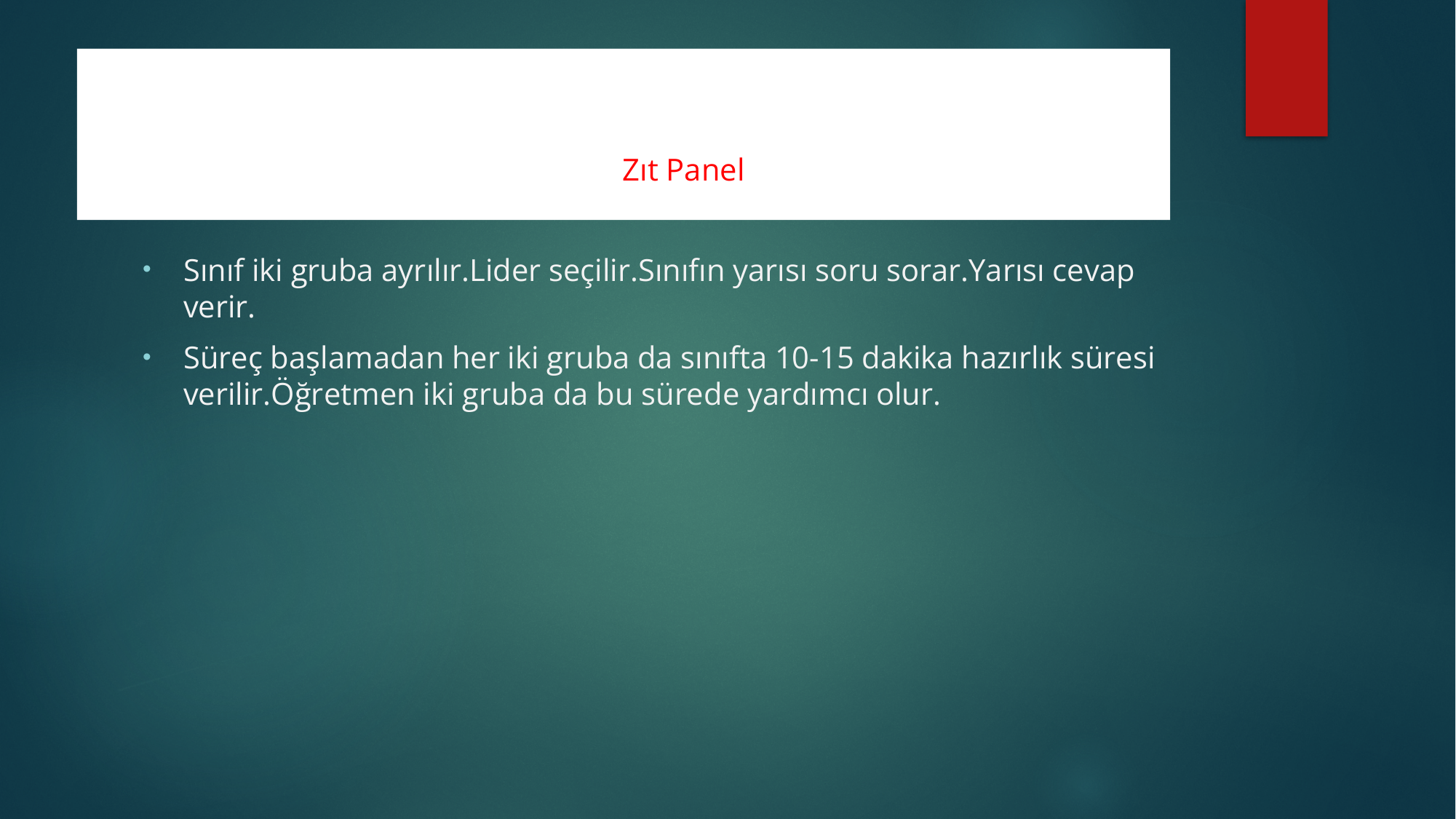

# Zıt Panel

Sınıf iki gruba ayrılır.Lider seçilir.Sınıfın yarısı soru sorar.Yarısı cevap verir.
Süreç başlamadan her iki gruba da sınıfta 10-15 dakika hazırlık süresi verilir.Öğretmen iki gruba da bu sürede yardımcı olur.